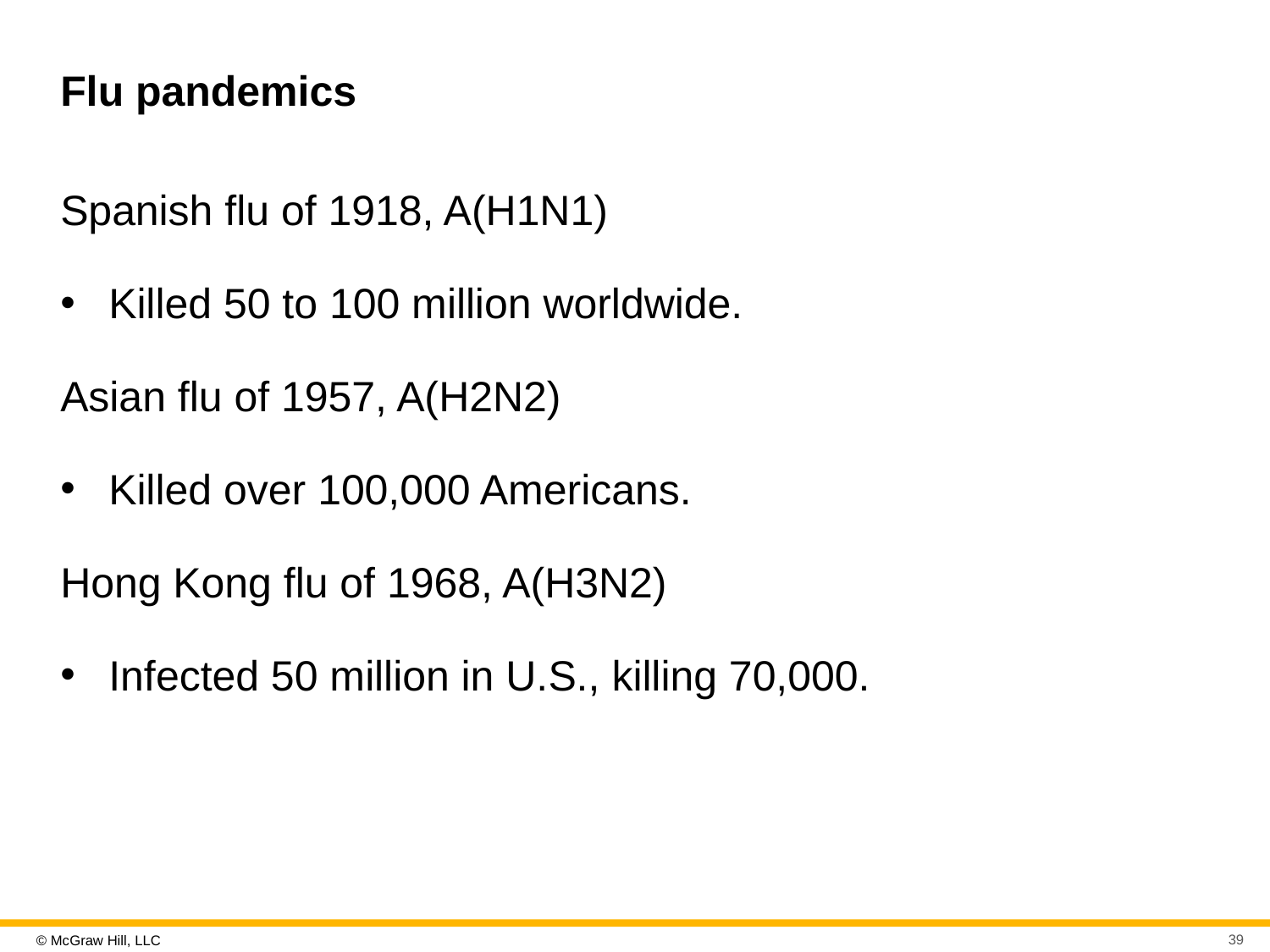

# Flu pandemics
Spanish flu of 1918, A(H1N1)
Killed 50 to 100 million worldwide.
Asian flu of 1957, A(H2N2)
Killed over 100,000 Americans.
Hong Kong flu of 1968, A(H3N2)
Infected 50 million in U.S., killing 70,000.
39